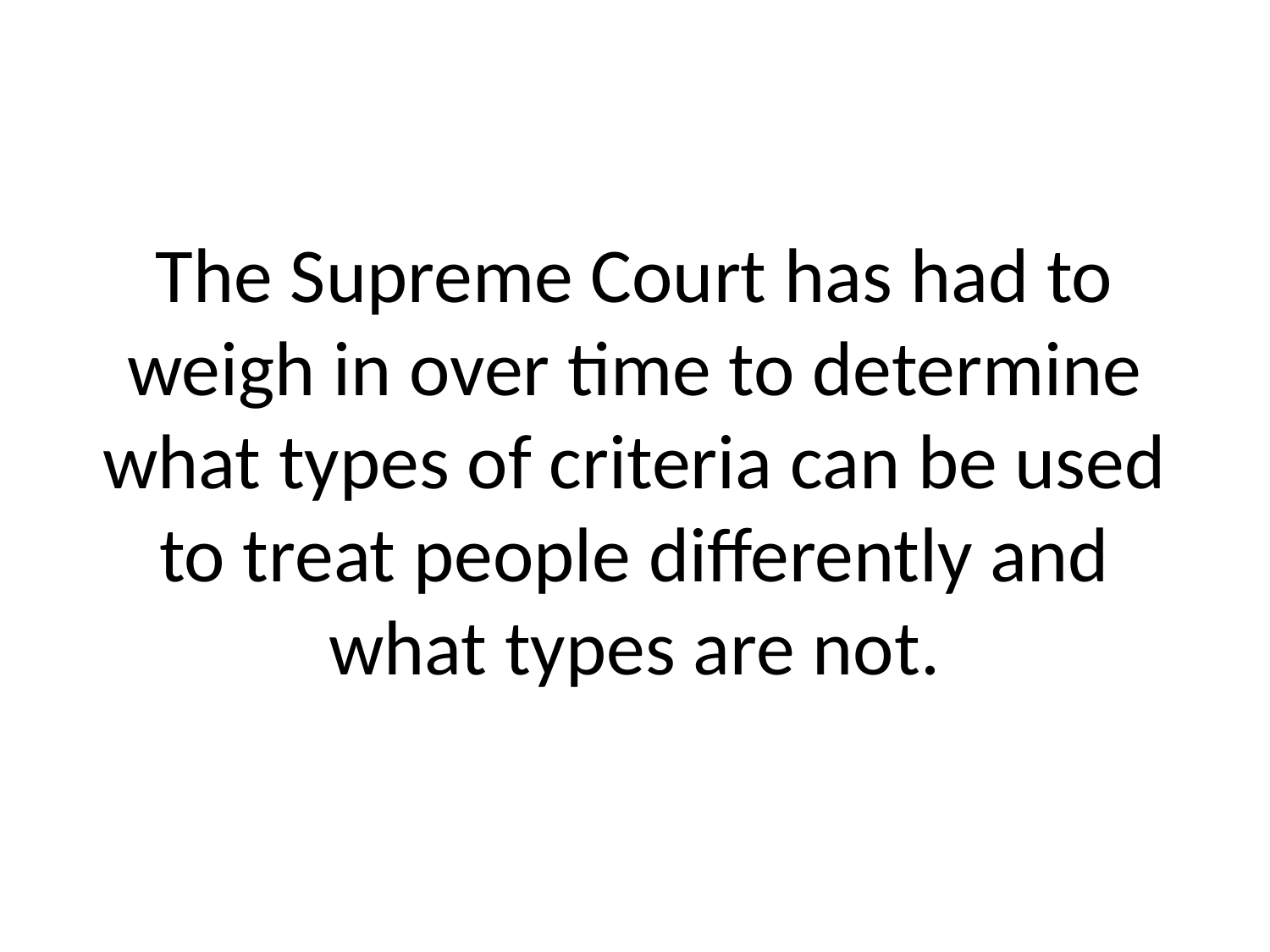

# The Supreme Court has had to weigh in over time to determine what types of criteria can be used to treat people differently and what types are not.